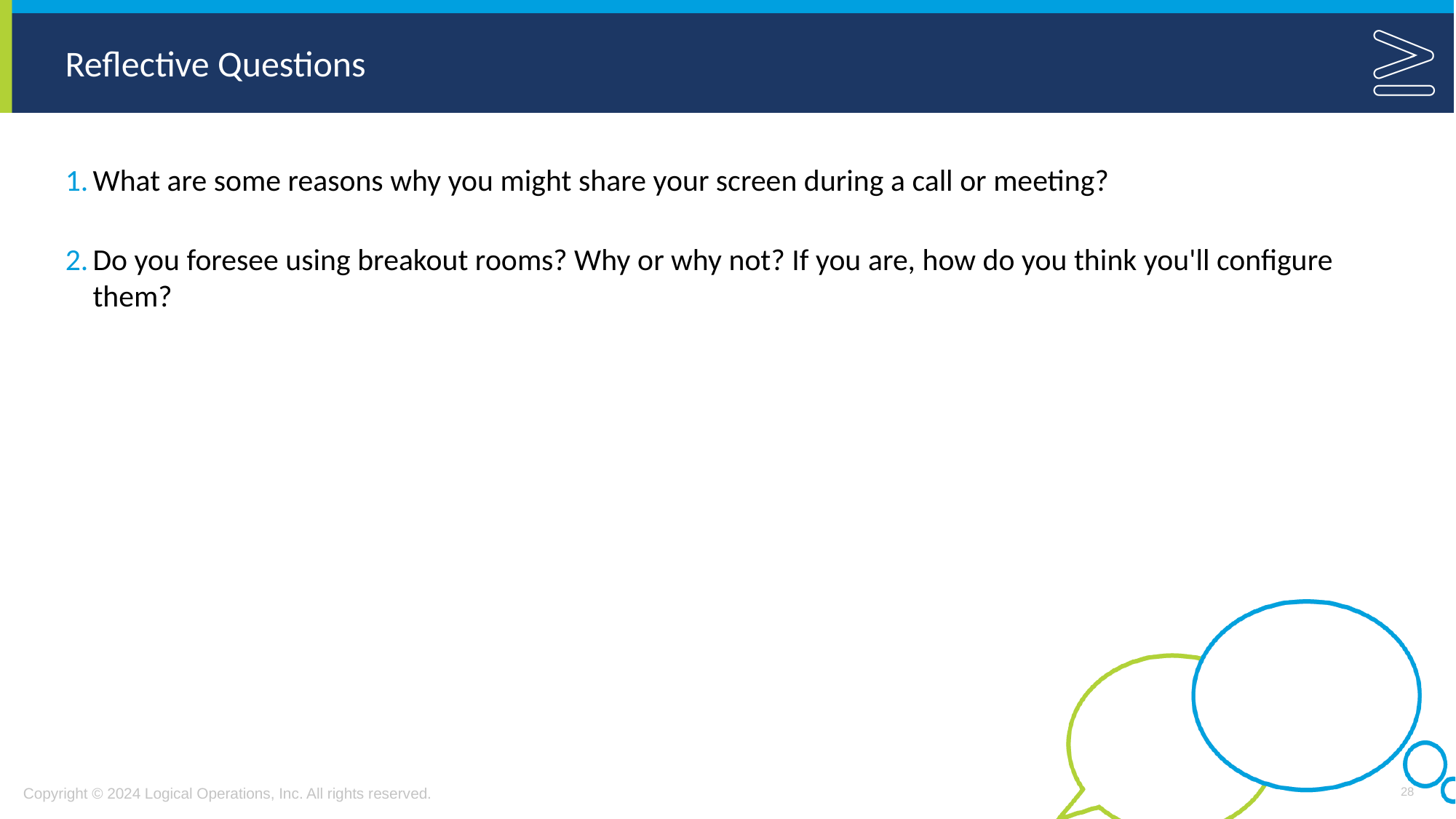

What are some reasons why you might share your screen during a call or meeting?
Do you foresee using breakout rooms? Why or why not? If you are, how do you think you'll configure them?
28